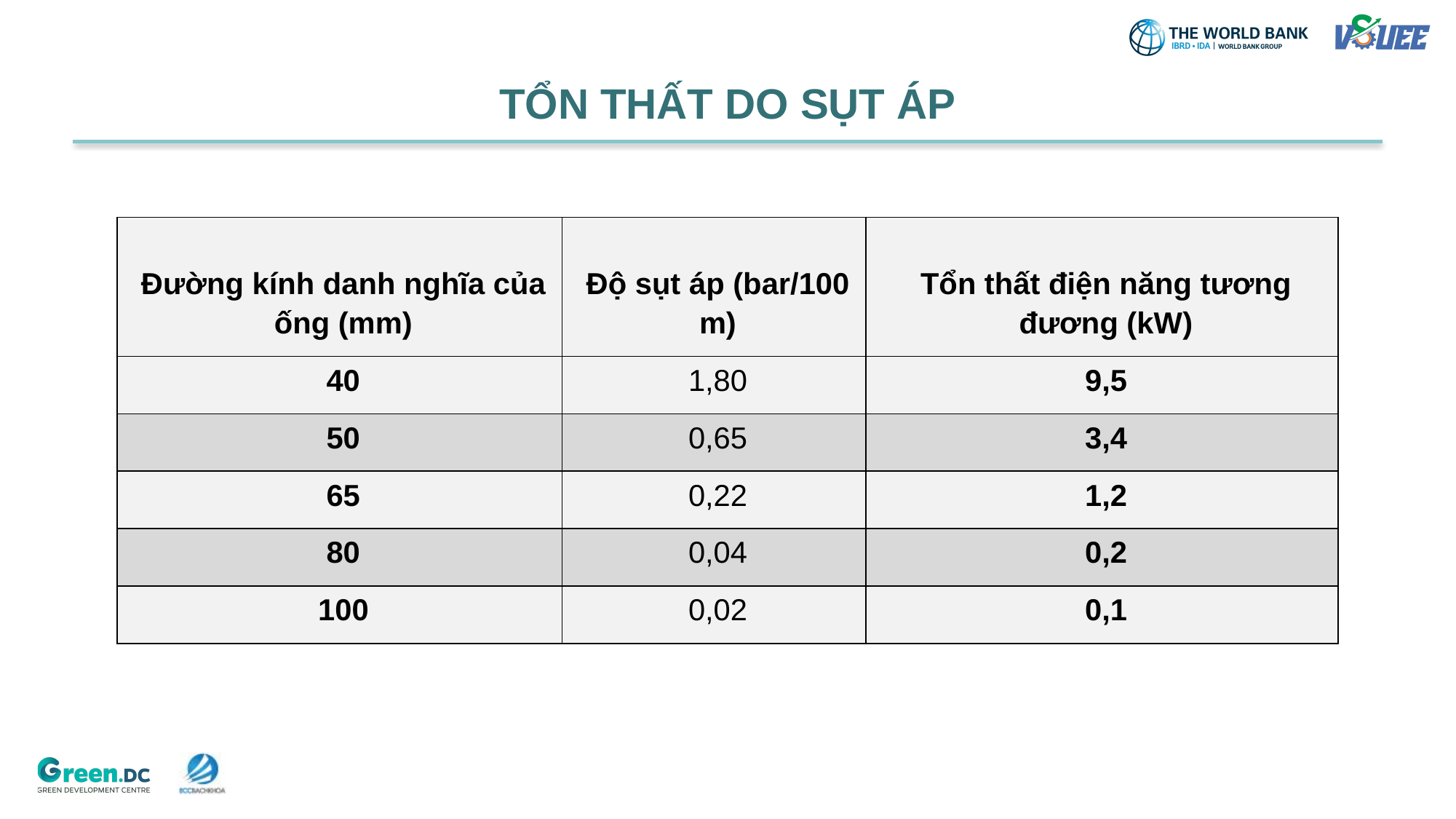

# TỔN THẤT DO SỤT ÁP
| Đường kính danh nghĩa của ống (mm) | Độ sụt áp (bar/100 m) | Tổn thất điện năng tương đương (kW) |
| --- | --- | --- |
| 40 | 1,80 | 9,5 |
| 50 | 0,65 | 3,4 |
| 65 | 0,22 | 1,2 |
| 80 | 0,04 | 0,2 |
| 100 | 0,02 | 0,1 |